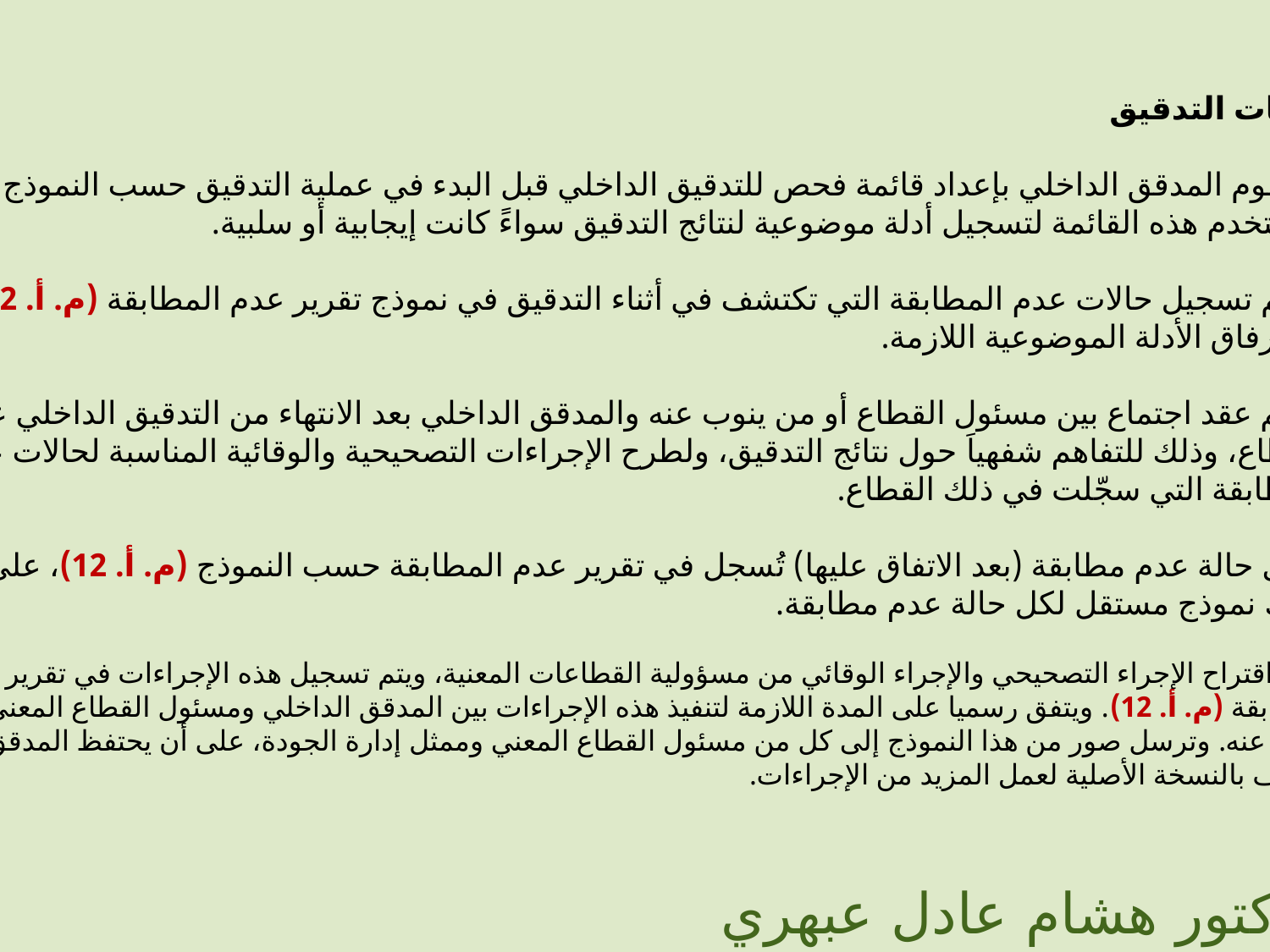

2) عمليات التدقيق

01-2)  يقوم المدقق الداخلي بإعداد قائمة فحص للتدقيق الداخلي قبل البدء في عملية التدقيق حسب النموذج (م. أ. 11)،
       وتستخدم هذه القائمة لتسجيل أدلة موضوعية لنتائج التدقيق سواءً كانت إيجابية أو سلبية.

02-2) يتم تسجيل حالات عدم المطابقة التي تكتشف في أثناء التدقيق في نموذج تقرير عدم المطابقة (م. أ. 12)،
       مع إرفاق الأدلة الموضوعية اللازمة.

03-2) يتم عقد اجتماع بين مسئول القطاع أو من ينوب عنه والمدقق الداخلي بعد الانتهاء من التدقيق الداخلي على ذلك
       القطاع، وذلك للتفاهم شفهياَ حول نتائج التدقيق، ولطرح الإجراءات التصحيحية والوقائية المناسبة لحالات عدم
       المطابقة التي سجّلت في ذلك القطاع.

04-2) كل حالة عدم مطابقة (بعد الاتفاق عليها) تُسجل في تقرير عدم المطابقة حسب النموذج (م. أ. 12)، على أن يكون
       هناك نموذج مستقل لكل حالة عدم مطابقة.

05-2) إن اقتراح الإجراء التصحيحي والإجراء الوقائي من مسؤولية القطاعات المعنية، ويتم تسجيل هذه الإجراءات في تقرير عدم
       المطابقة (م. أ. 12). ويتفق رسميا على المدة اللازمة لتنفيذ هذه الإجراءات بين المدقق الداخلي ومسئول القطاع المعني أو من
       ينوب عنه. وترسل صور من هذا النموذج إلى كل من مسئول القطاع المعني وممثل إدارة الجودة، على أن يحتفظ المدقق الداخلي
      المكلف بالنسخة الأصلية لعمل المزيد من الإجراءات.
الدكتور هشام عادل عبهري